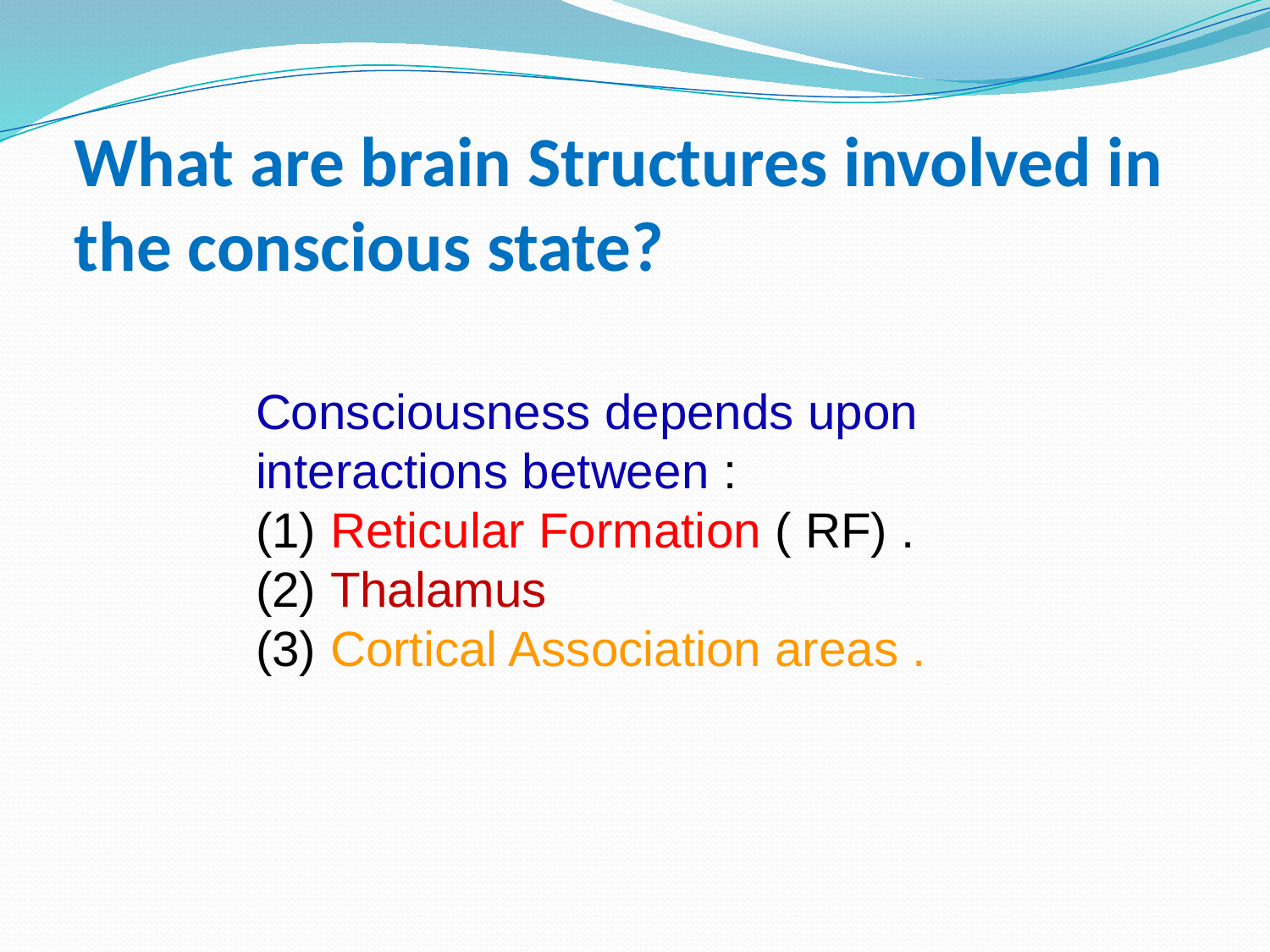

# What are brain Structures involved in the conscious state?

Consciousness depends upon interactions between :
(1) Reticular Formation ( RF) .
(2) Thalamus
(3) Cortical Association areas .